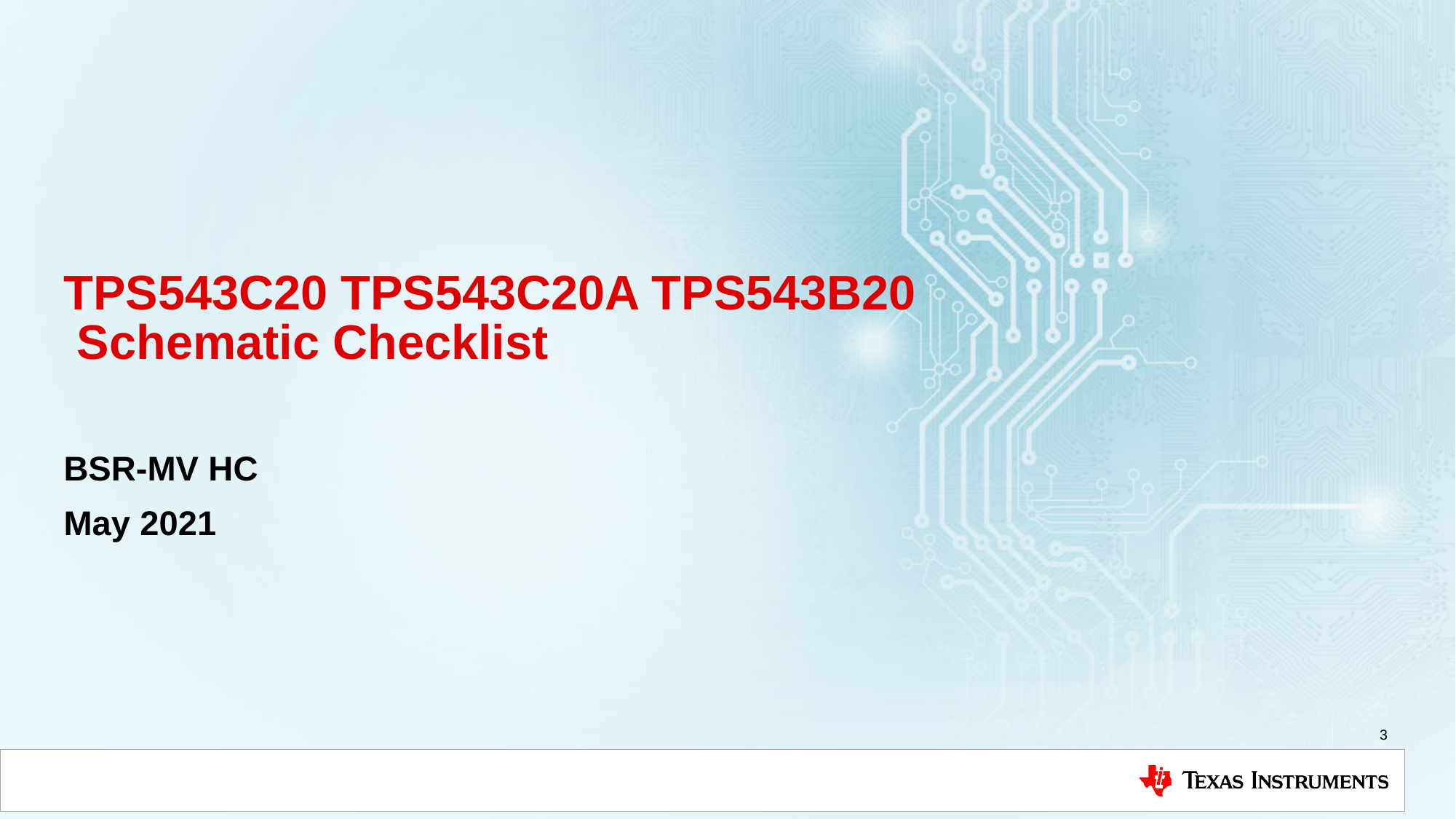

# TPS543C20 TPS543C20A TPS543B20 Schematic Checklist
BSR-MV HC
May 2021
3